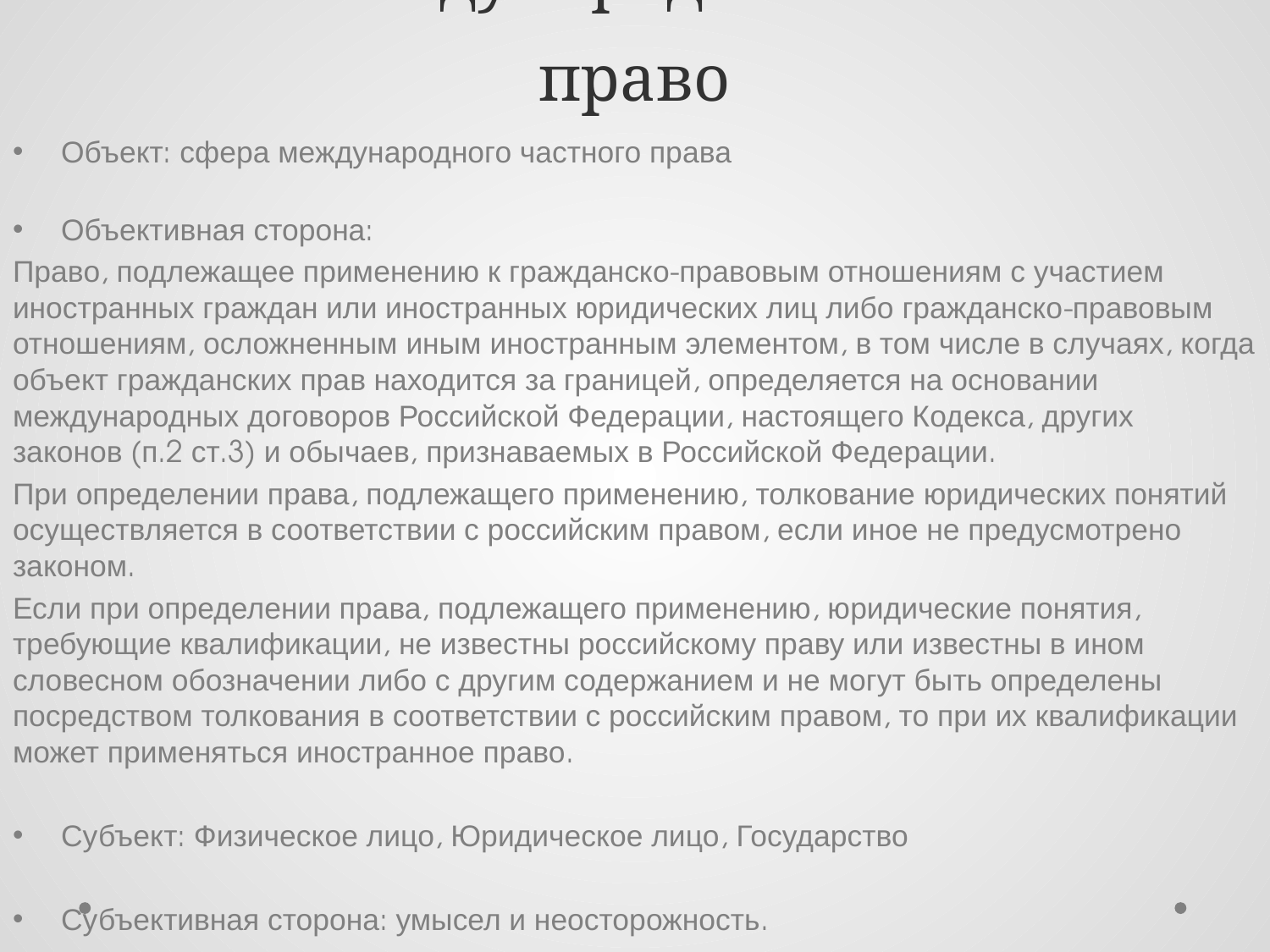

# 71.  Международное частное право
Объект: сфера международного частного права
Объективная сторона:
Право, подлежащее применению к гражданско-правовым отношениям с участием иностранных граждан или иностранных юридических лиц либо гражданско-правовым отношениям, осложненным иным иностранным элементом, в том числе в случаях, когда объект гражданских прав находится за границей, определяется на основании международных договоров Российской Федерации, настоящего Кодекса, других законов (п.2 ст.3) и обычаев, признаваемых в Российской Федерации.
При определении права, подлежащего применению, толкование юридических понятий осуществляется в соответствии с российским правом, если иное не предусмотрено законом.
Если при определении права, подлежащего применению, юридические понятия, требующие квалификации, не известны российскому праву или известны в ином словесном обозначении либо с другим содержанием и не могут быть определены посредством толкования в соответствии с российским правом, то при их квалификации может применяться иностранное право.

Субъект: Физическое лицо, Юридическое лицо, Государство

Субъективная сторона: умысел и неосторожность.